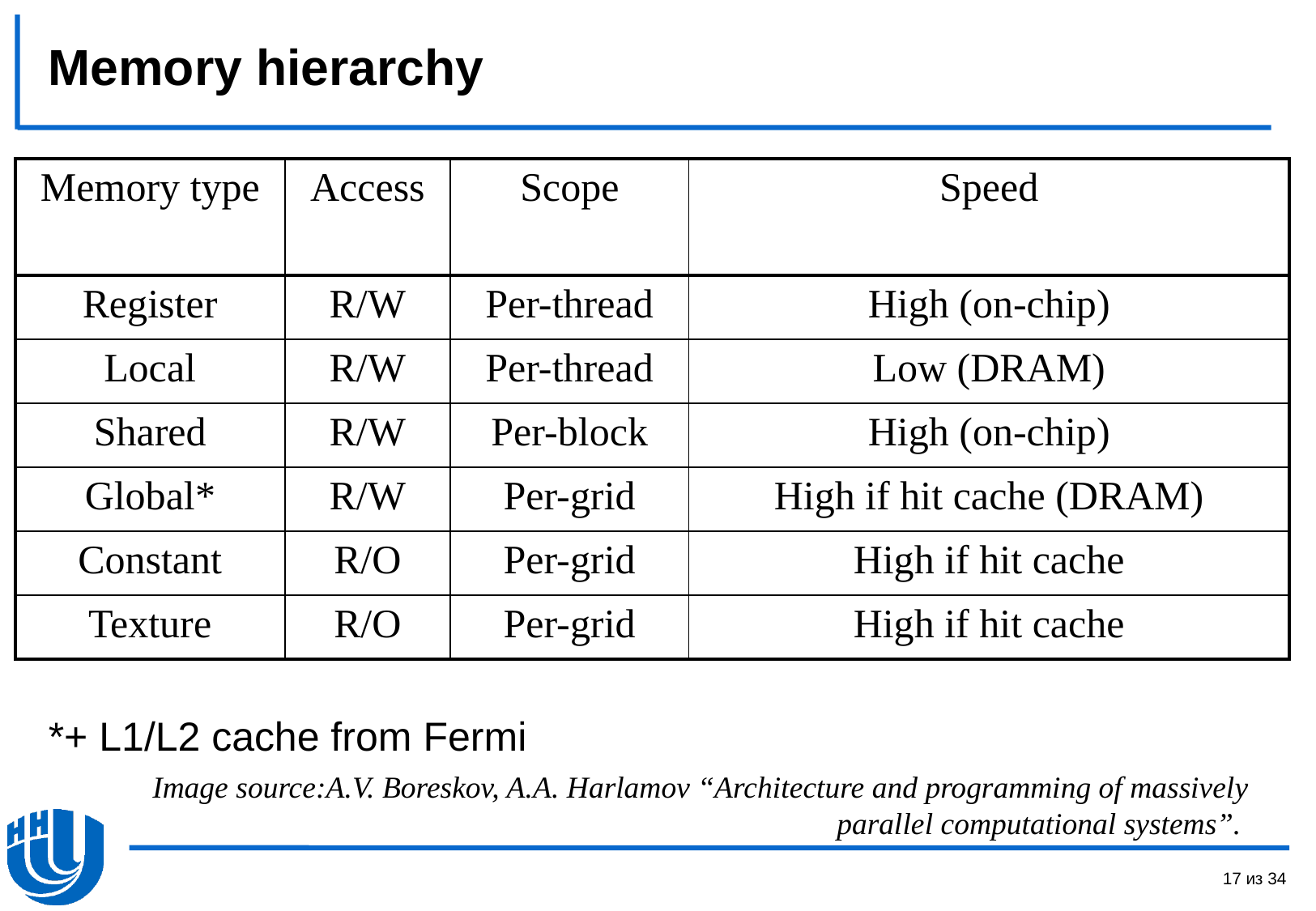

# Memory hierarchy
| Memory type | Access | Scope | Speed |
| --- | --- | --- | --- |
| Register | R/W | Per-thread | High (on-chip) |
| Local | R/W | Per-thread | Low (DRAM) |
| Shared | R/W | Per-block | High (on-chip) |
| Global\* | R/W | Per-grid | High if hit cache (DRAM) |
| Constant | R/O | Per-grid | High if hit cache |
| Texture | R/O | Per-grid | High if hit cache |
*+ L1/L2 cache from Fermi

Image source:A.V. Boreskov, A.A. Harlamov “Architecture and programming of massively parallel computational systems”.
17